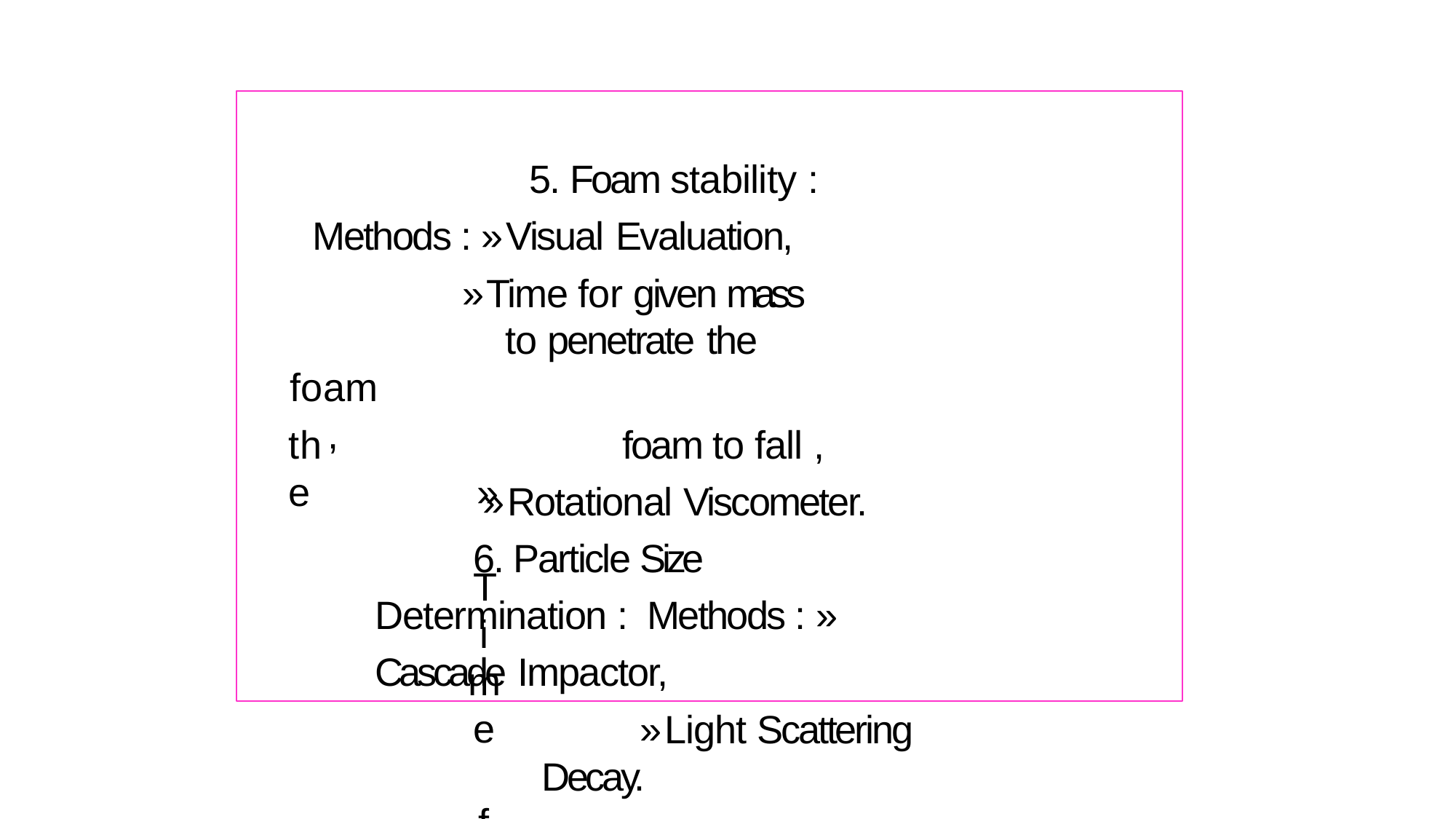

5. Foam stability :
Methods : » Visual Evaluation,
» Time for given mass to penetrate the
foam,
» Time for given rod that is inserted into
foam to fall ,
» Rotational Viscometer.
6. Particle Size Determination :  Methods : » Cascade Impactor,
» Light Scattering Decay.
the